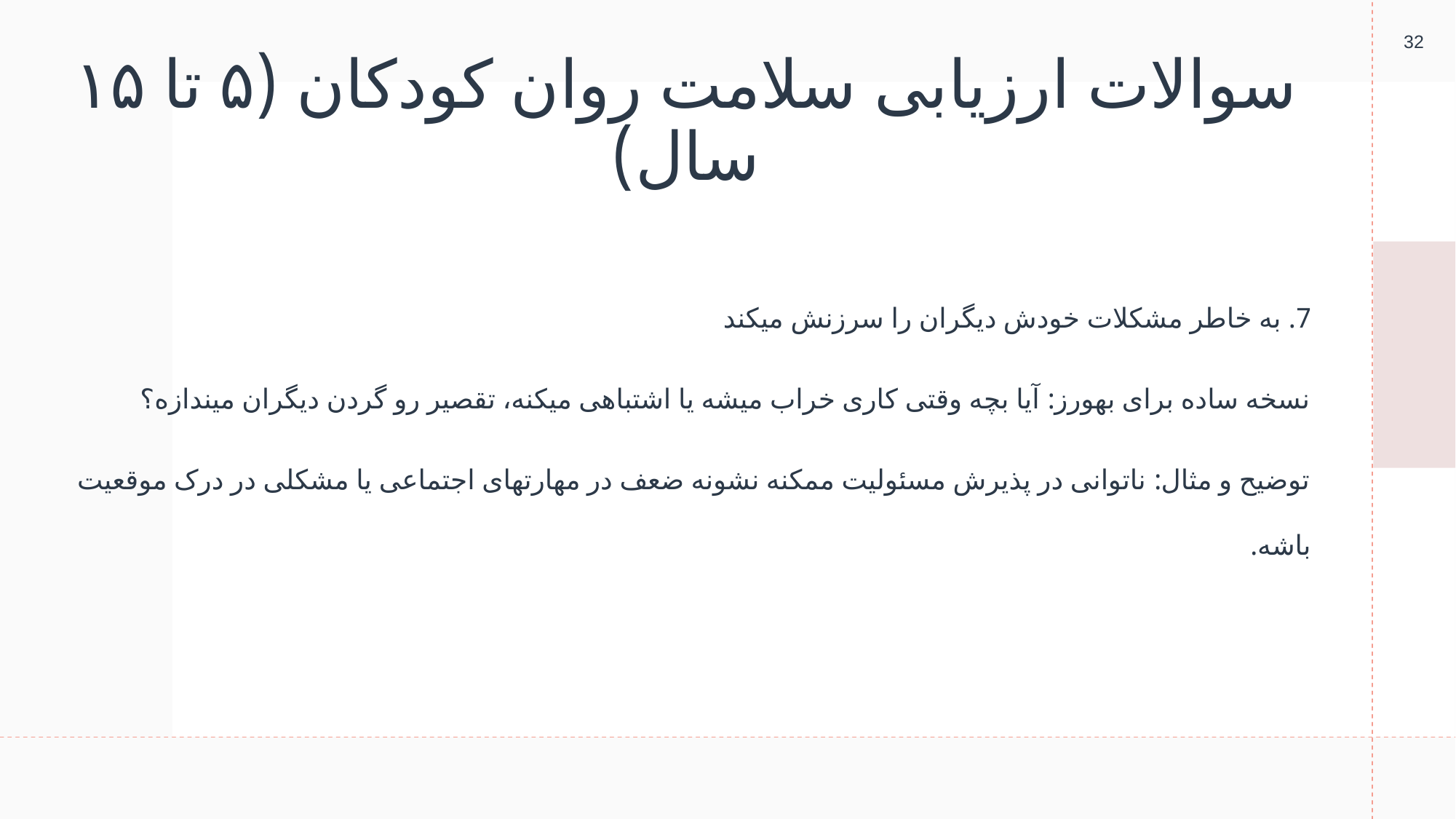

32
# سوالات ارزیابی سلامت روان کودکان (۵ تا ۱۵ سال)
7. به خاطر مشکلات خودش دیگران را سرزنش میکند
نسخه ساده برای بهورز: آیا بچه وقتی کاری خراب میشه یا اشتباهی میکنه، تقصیر رو گردن دیگران میندازه؟
توضیح و مثال: ناتوانی در پذیرش مسئولیت ممکنه نشونه ضعف در مهارتهای اجتماعی یا مشکلی در درک موقعیت باشه.